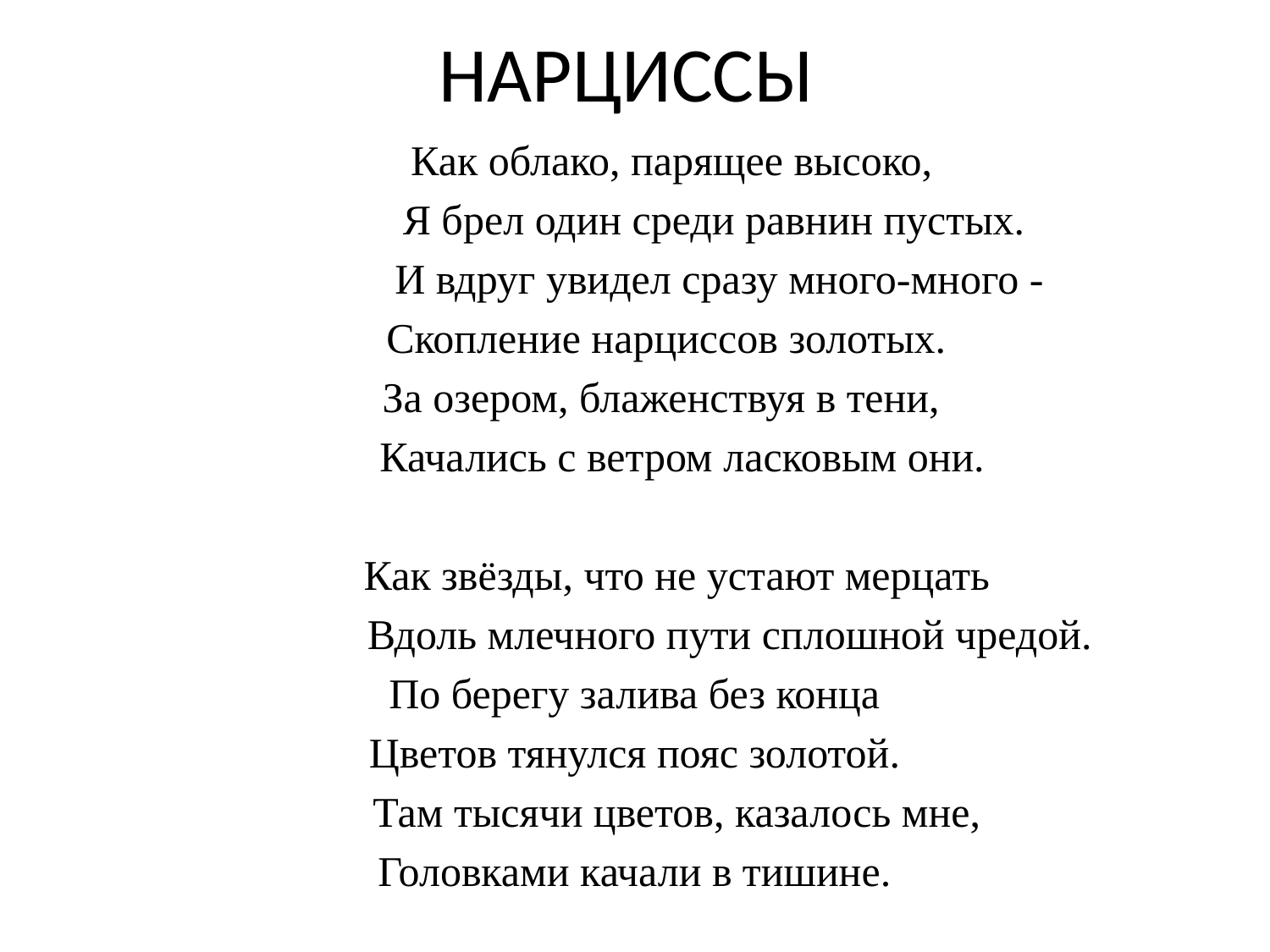

# НАРЦИССЫ
       Как облако, парящее высоко,
               Я брел один среди равнин пустых.
                И вдруг увидел сразу много-много -
      Скопление нарциссов золотых.
     За озером, блаженствуя в тени,
         Качались с ветром ласковым они.

         Как звёзды, что не устают мерцать
                  Вдоль млечного пути сплошной чредой.
По берегу залива без конца
Цветов тянулся пояс золотой.
        Там тысячи цветов, казалось мне,
Головками качали в тишине.